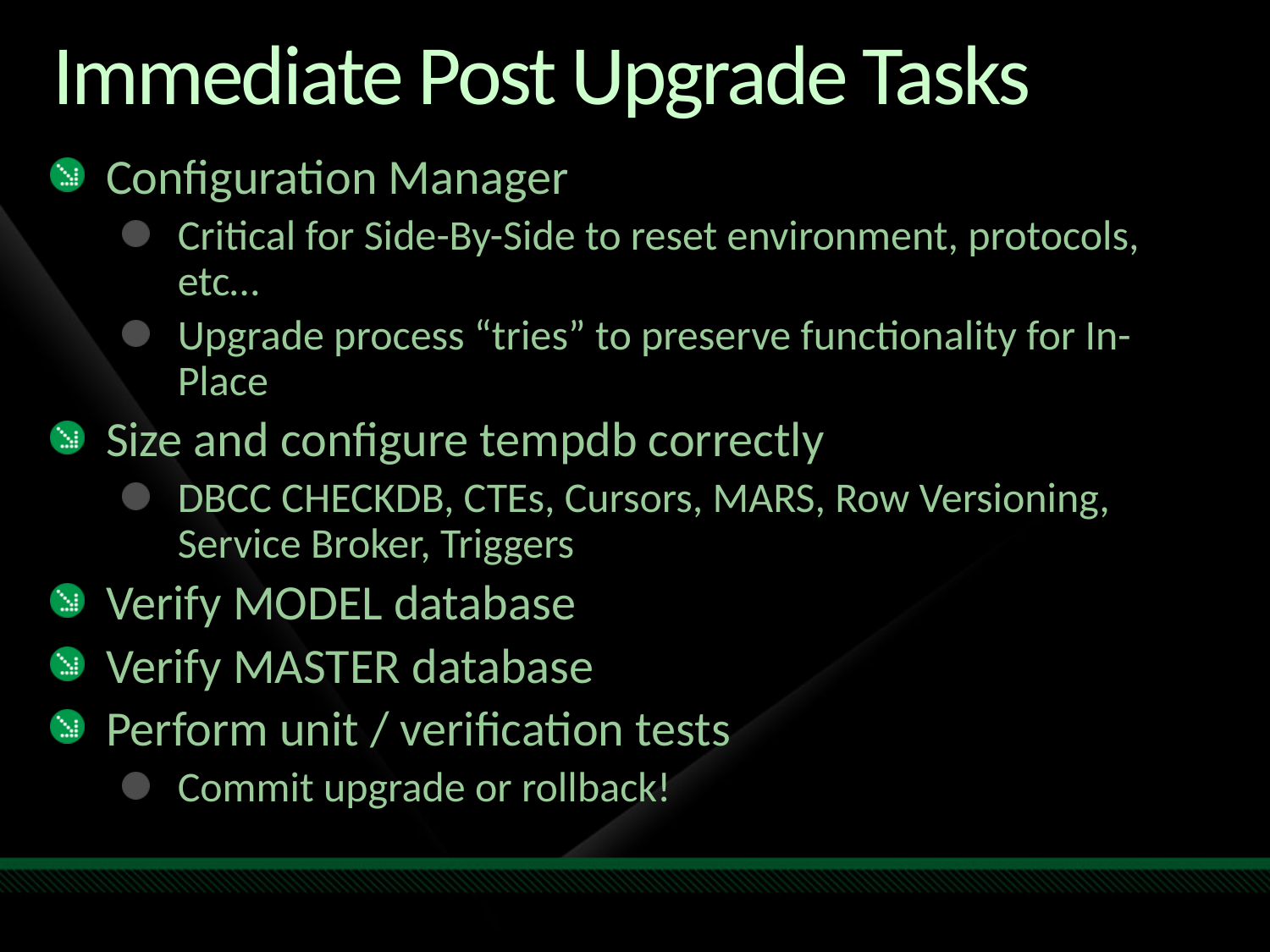

# Immediate Post Upgrade Tasks
Configuration Manager
Critical for Side-By-Side to reset environment, protocols, etc…
Upgrade process “tries” to preserve functionality for In-Place
Size and configure tempdb correctly
DBCC CHECKDB, CTEs, Cursors, MARS, Row Versioning, Service Broker, Triggers
Verify MODEL database
Verify MASTER database
Perform unit / verification tests
Commit upgrade or rollback!